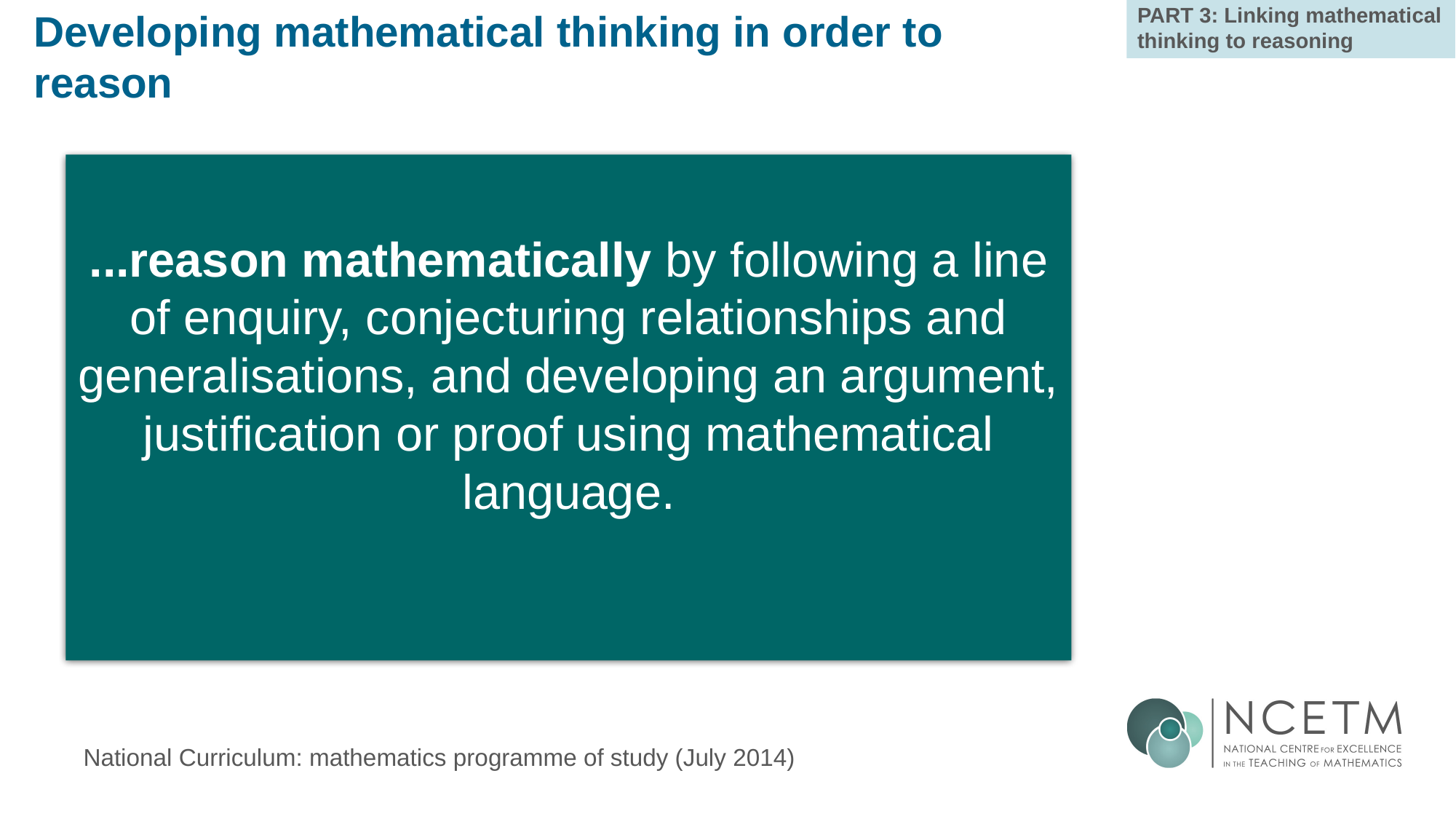

Developing mathematical thinking in order to reason
PART 3: Linking mathematical thinking to reasoning

...reason mathematically by following a line of enquiry, conjecturing relationships and generalisations, and developing an argument, justification or proof using mathematical language.

National Curriculum: mathematics programme of study (July 2014)